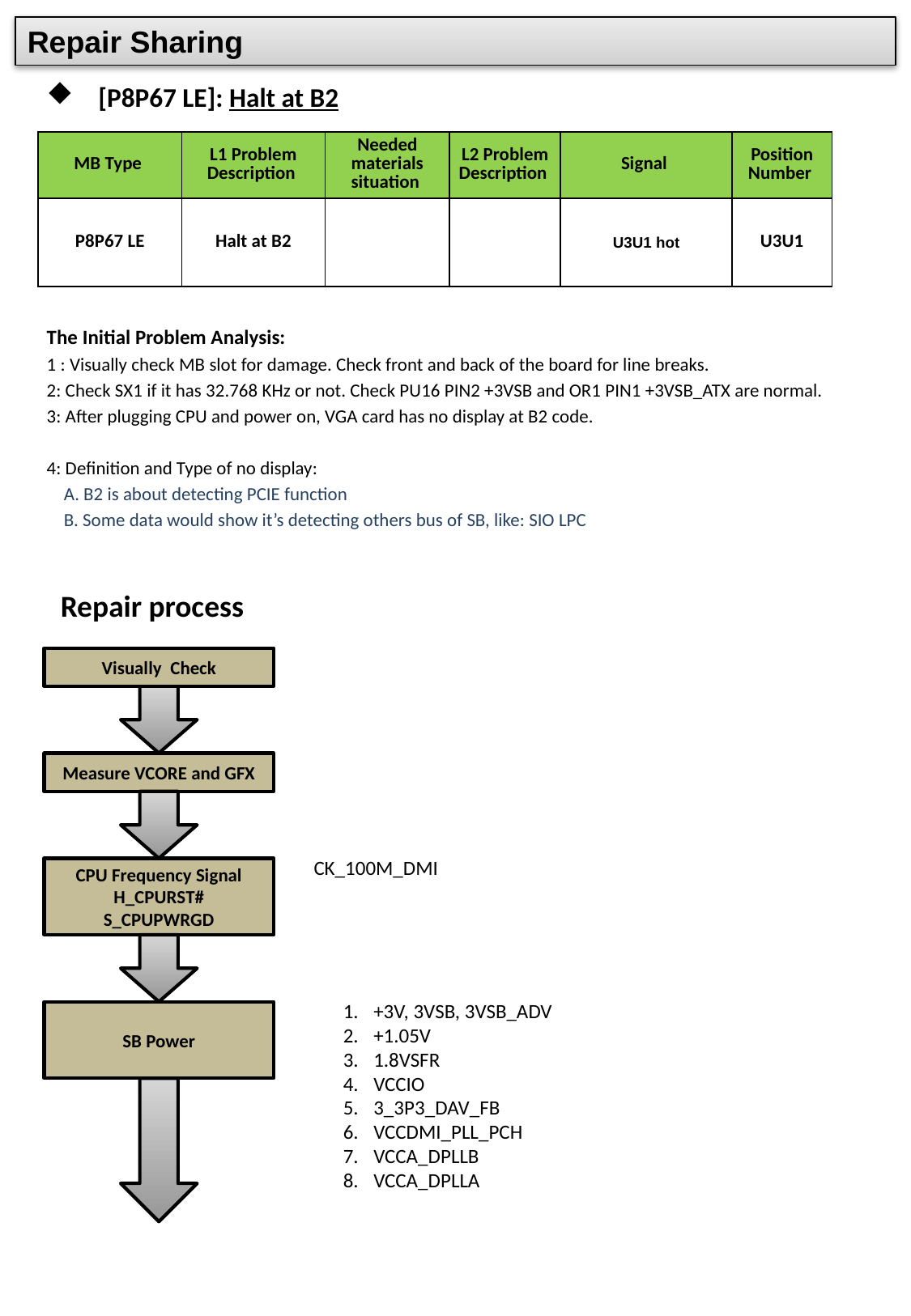

Repair Sharing
 [P8P67 LE]: Halt at B2

The Initial Problem Analysis:
1 : Visually check MB slot for damage. Check front and back of the board for line breaks.
2: Check SX1 if it has 32.768 KHz or not. Check PU16 PIN2 +3VSB and OR1 PIN1 +3VSB_ATX are normal.
3: After plugging CPU and power on, VGA card has no display at B2 code.

4: Definition and Type of no display:
    A. B2 is about detecting PCIE function
    B. Some data would show it’s detecting others bus of SB, like: SIO LPC

  Repair process

| MB Type | L1 Problem Description | Needed materials situation | L2 Problem Description | Signal | Position Number |
| --- | --- | --- | --- | --- | --- |
| P8P67 LE | Halt at B2 |  |  | U3U1 hot | U3U1 |
Visually  Check

Measure VCORE and GFX

CK_100M_DMI
CPU Frequency Signal
H_CPURST#
S_CPUPWRGD

+3V, 3VSB, 3VSB_ADV
+1.05V
1.8VSFR
VCCIO
3_3P3_DAV_FB
VCCDMI_PLL_PCH
VCCA_DPLLB
VCCA_DPLLA
SB Power